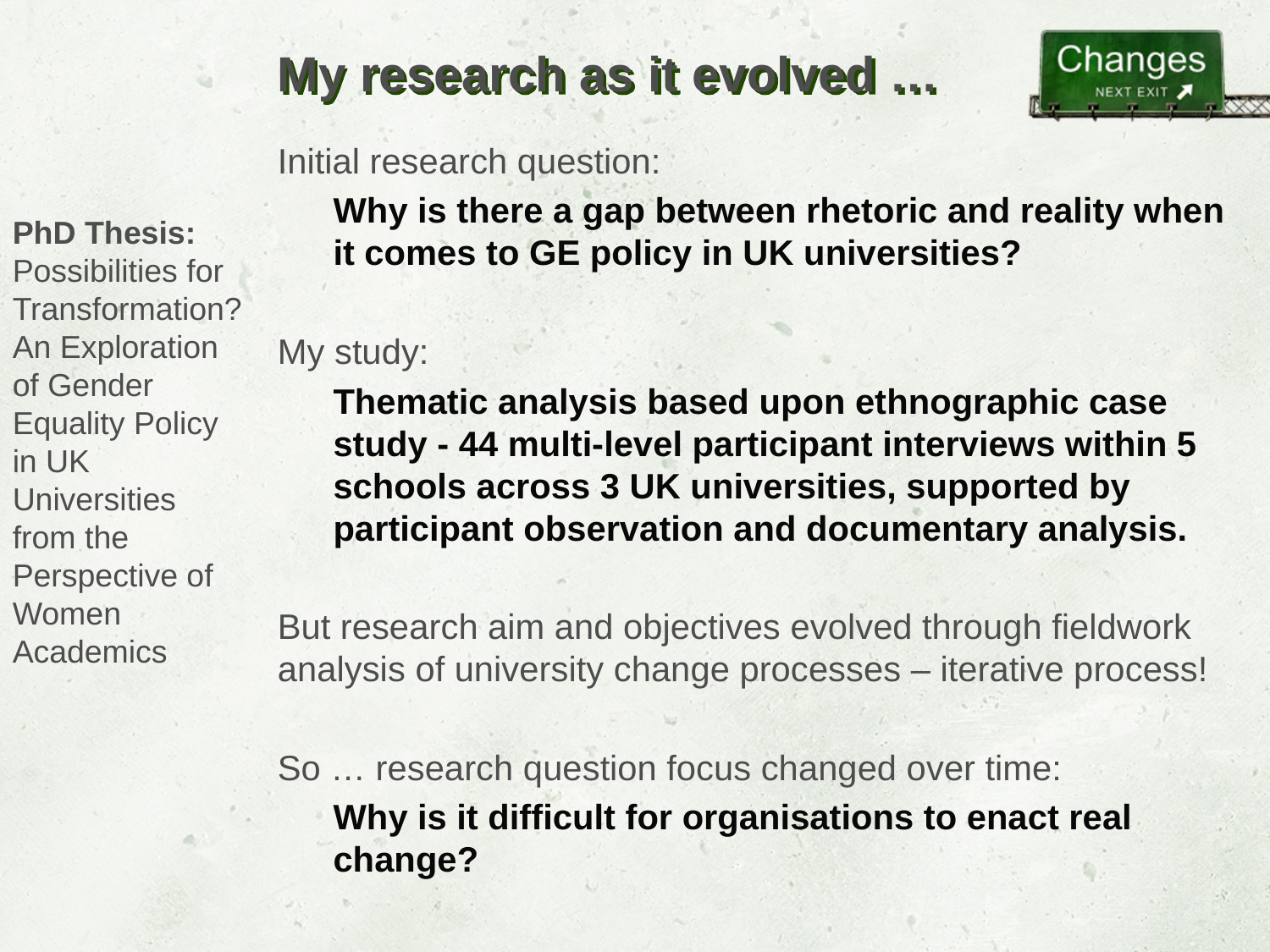

# My research as it evolved …
Initial research question:
Why is there a gap between rhetoric and reality when it comes to GE policy in UK universities?

My study:
Thematic analysis based upon ethnographic case study - 44 multi-level participant interviews within 5 schools across 3 UK universities, supported by participant observation and documentary analysis.

But research aim and objectives evolved through fieldwork analysis of university change processes – iterative process!

So … research question focus changed over time:
Why is it difficult for organisations to enact real change?

PhD Thesis:
Possibilities for Transformation? An Exploration
of Gender Equality Policy
in UK
Universities
from the Perspective of Women Academics